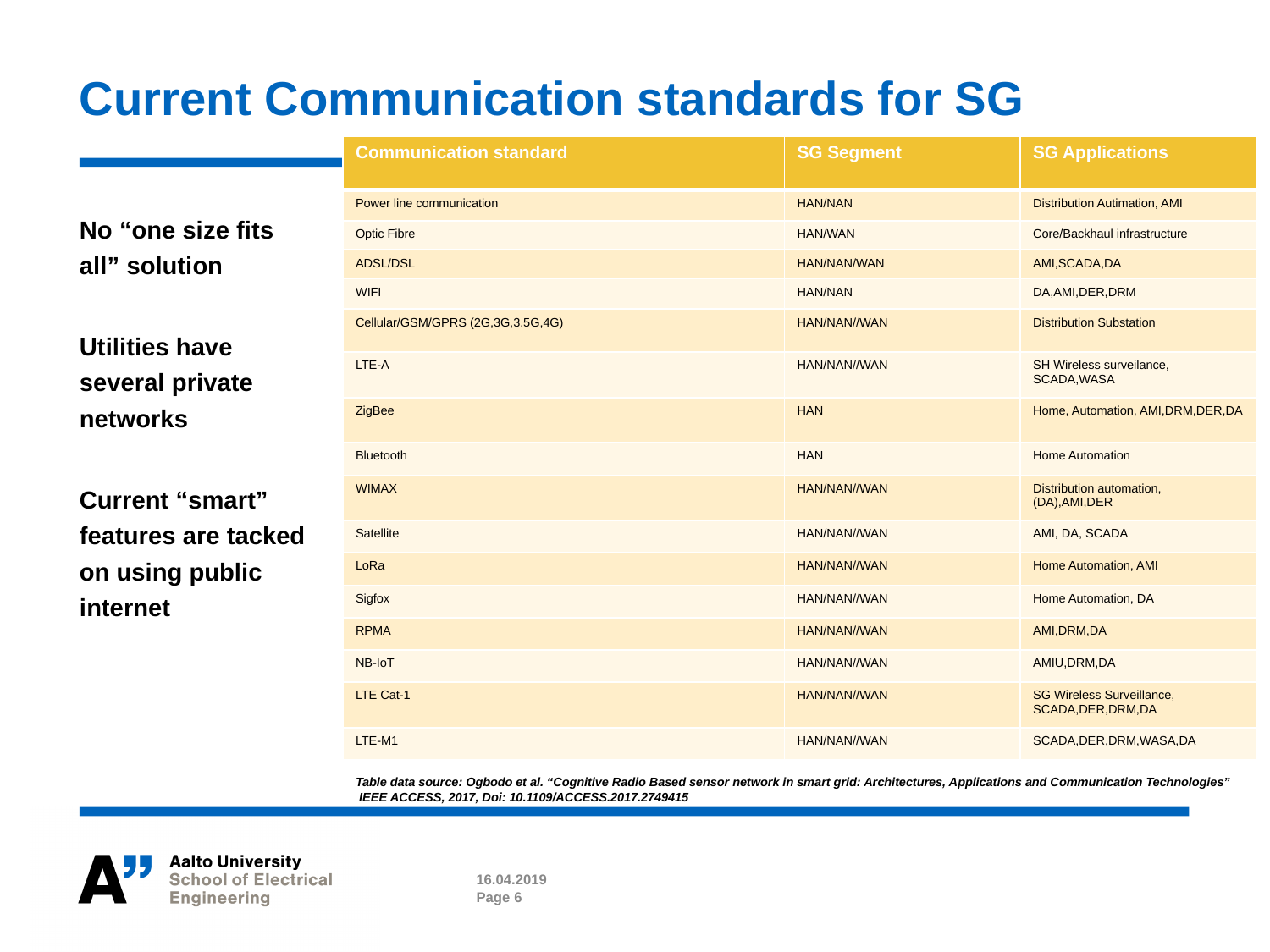

# Current Communication standards for SG
| Communication standard | SG Segment | SG Applications |
| --- | --- | --- |
| Power line communication | HAN/NAN | Distribution Autimation, AMI |
| Optic Fibre | HAN/WAN | Core/Backhaul infrastructure |
| ADSL/DSL | HAN/NAN/WAN | AMI,SCADA,DA |
| WIFI | HAN/NAN | DA,AMI,DER,DRM |
| Cellular/GSM/GPRS (2G,3G,3.5G,4G) | HAN/NAN//WAN | Distribution Substation |
| LTE-A | HAN/NAN//WAN | SH Wireless surveilance, SCADA,WASA |
| ZigBee | HAN | Home, Automation, AMI,DRM,DER,DA |
| Bluetooth | HAN | Home Automation |
| WIMAX | HAN/NAN//WAN | Distribution automation, (DA),AMI,DER |
| Satellite | HAN/NAN//WAN | AMI, DA, SCADA |
| LoRa | HAN/NAN//WAN | Home Automation, AMI |
| Sigfox | HAN/NAN//WAN | Home Automation, DA |
| RPMA | HAN/NAN//WAN | AMI,DRM,DA |
| NB-IoT | HAN/NAN//WAN | AMIU,DRM,DA |
| LTE Cat-1 | HAN/NAN//WAN | SG Wireless Surveillance, SCADA,DER,DRM,DA |
| LTE-M1 | HAN/NAN//WAN | SCADA,DER,DRM,WASA,DA |
No “one size fits all” solution

Utilities have several private networks

Current “smart” features are tacked on using public internet

Table data source: Ogbodo et al. “Cognitive Radio Based sensor network in smart grid: Architectures, Applications and Communication Technologies”
 IEEE ACCESS, 2017, Doi: 10.1109/ACCESS.2017.2749415

16.04.2019
Page 6